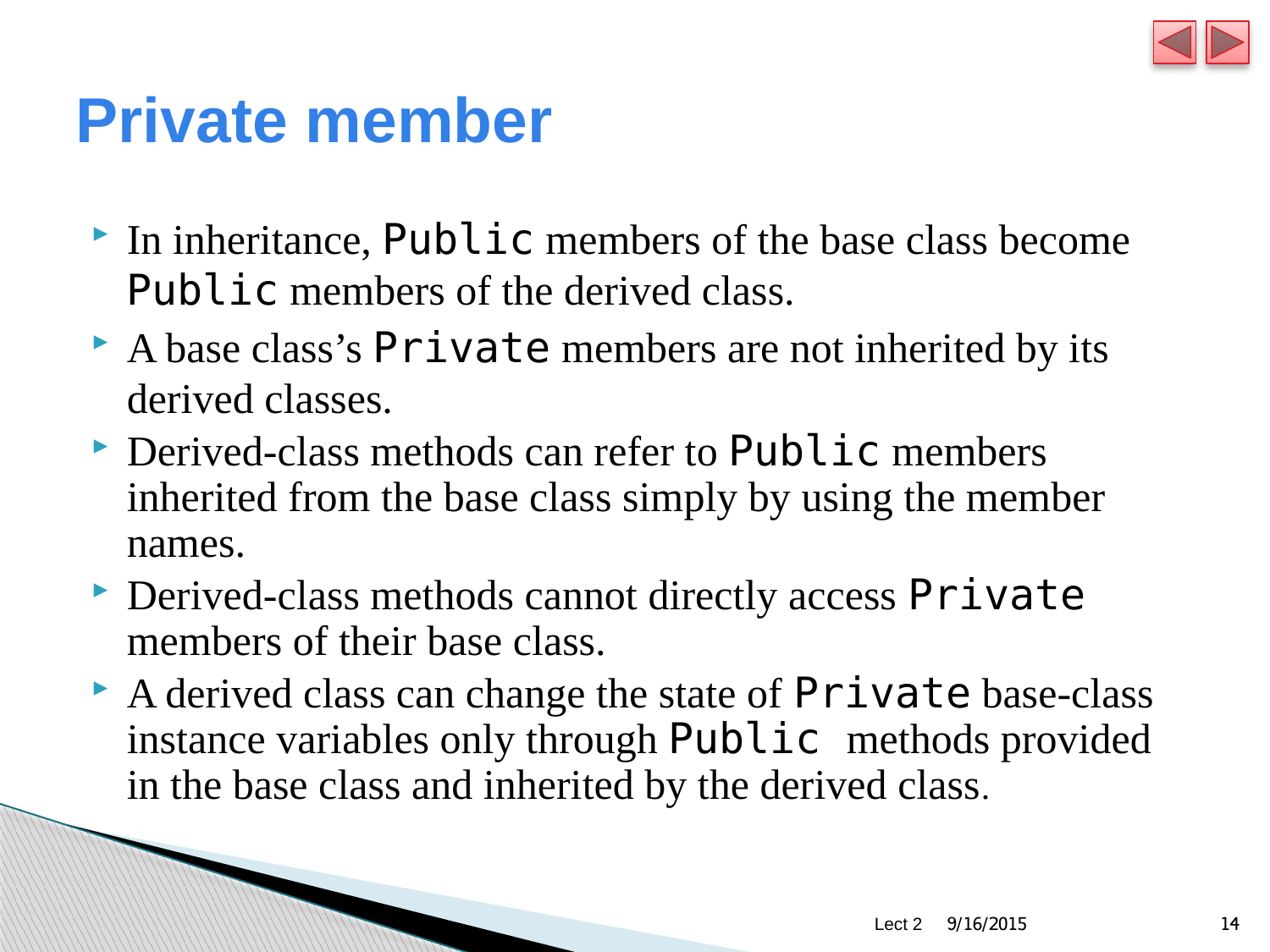

# Private member
In inheritance, Public members of the base class become Public members of the derived class.
A base class’s Private members are not inherited by its derived classes.
Derived-class methods can refer to Public members inherited from the base class simply by using the member names.
Derived-class methods cannot directly access Private members of their base class.
A derived class can change the state of Private base-class instance variables only through Public methods provided in the base class and inherited by the derived class.

Lect 2
9/16/2015
14